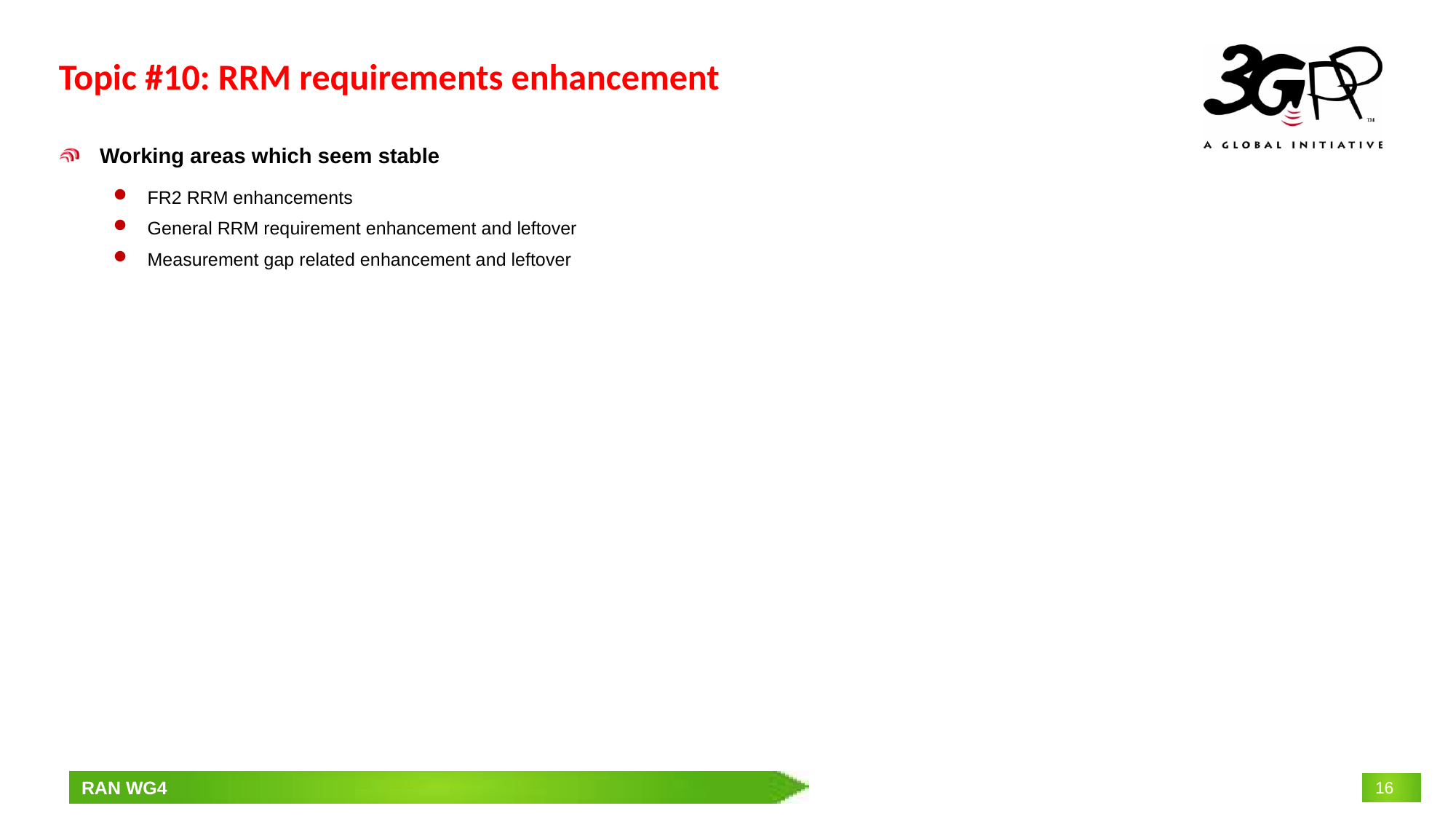

# Topic #10: RRM requirements enhancement
Working areas which seem stable
FR2 RRM enhancements
General RRM requirement enhancement and leftover
Measurement gap related enhancement and leftover